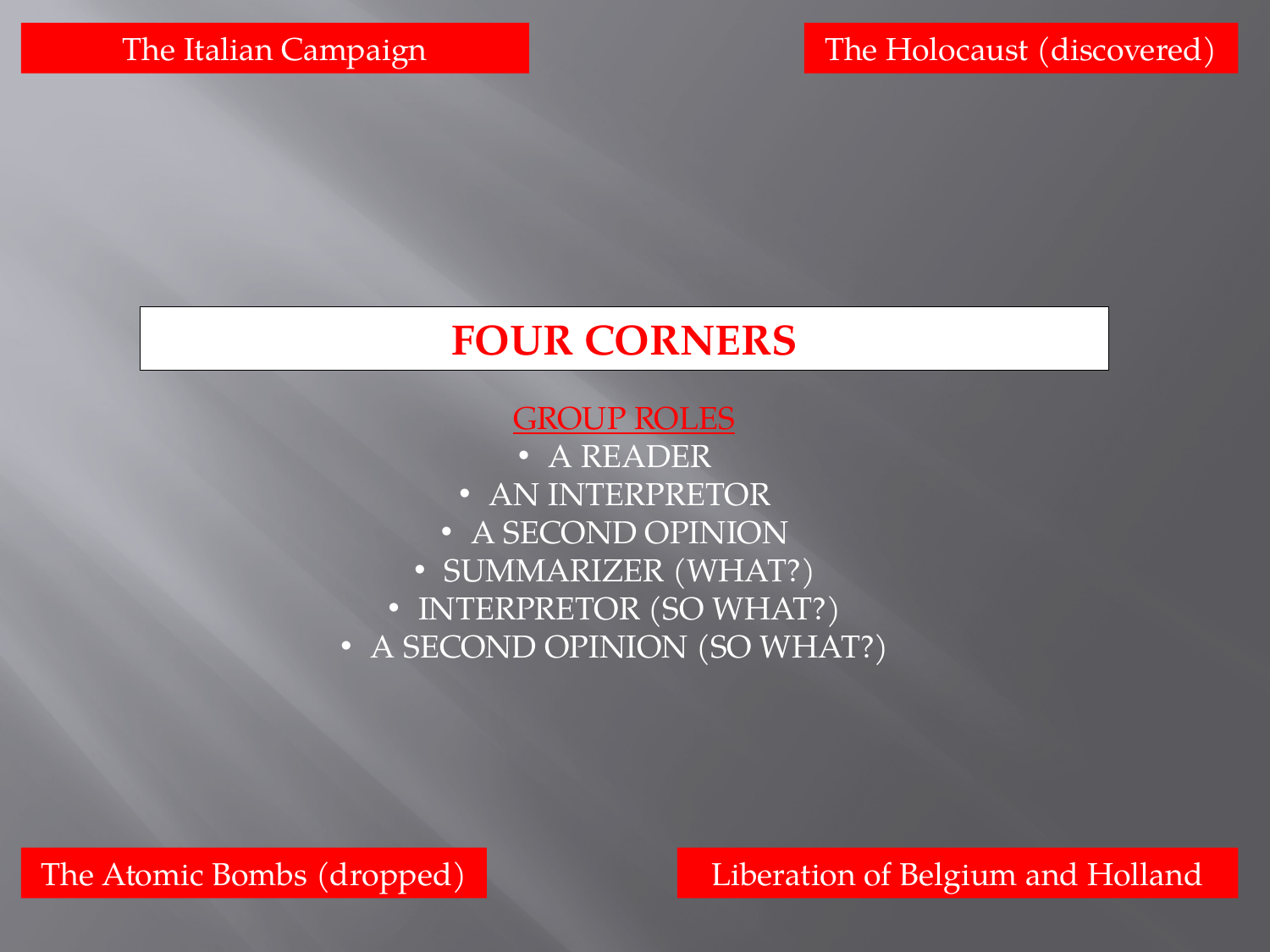

The Italian Campaign
The Holocaust (discovered)
FOUR CORNERS
GROUP ROLES
A READER
AN INTERPRETOR
A SECOND OPINION
SUMMARIZER (WHAT?)
INTERPRETOR (SO WHAT?)
A SECOND OPINION (SO WHAT?)
The Atomic Bombs (dropped)
Liberation of Belgium and Holland